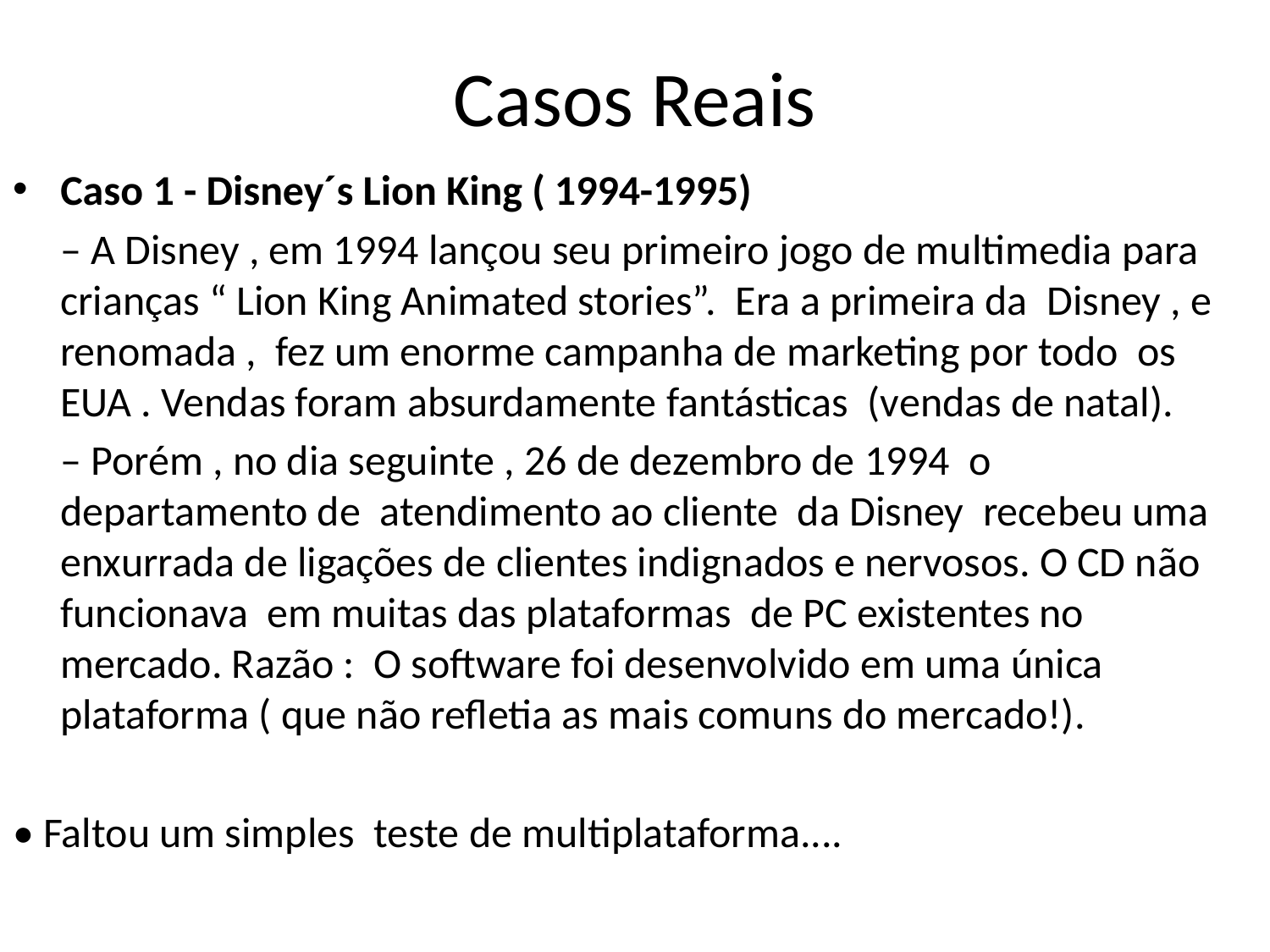

# Casos Reais
Caso 1 - Disney´s Lion King ( 1994-1995)
	– A Disney , em 1994 lançou seu primeiro jogo de multimedia para crianças “ Lion King Animated stories”.  Era a primeira da  Disney , e renomada ,  fez um enorme campanha de marketing por todo  os EUA . Vendas foram absurdamente fantásticas  (vendas de natal).
	– Porém , no dia seguinte , 26 de dezembro de 1994  o departamento de  atendimento ao cliente  da Disney  recebeu uma enxurrada de ligações de clientes indignados e nervosos. O CD não funcionava  em muitas das plataformas  de PC existentes no mercado. Razão :  O software foi desenvolvido em uma única plataforma ( que não refletia as mais comuns do mercado!).

• Faltou um simples  teste de multiplataforma....